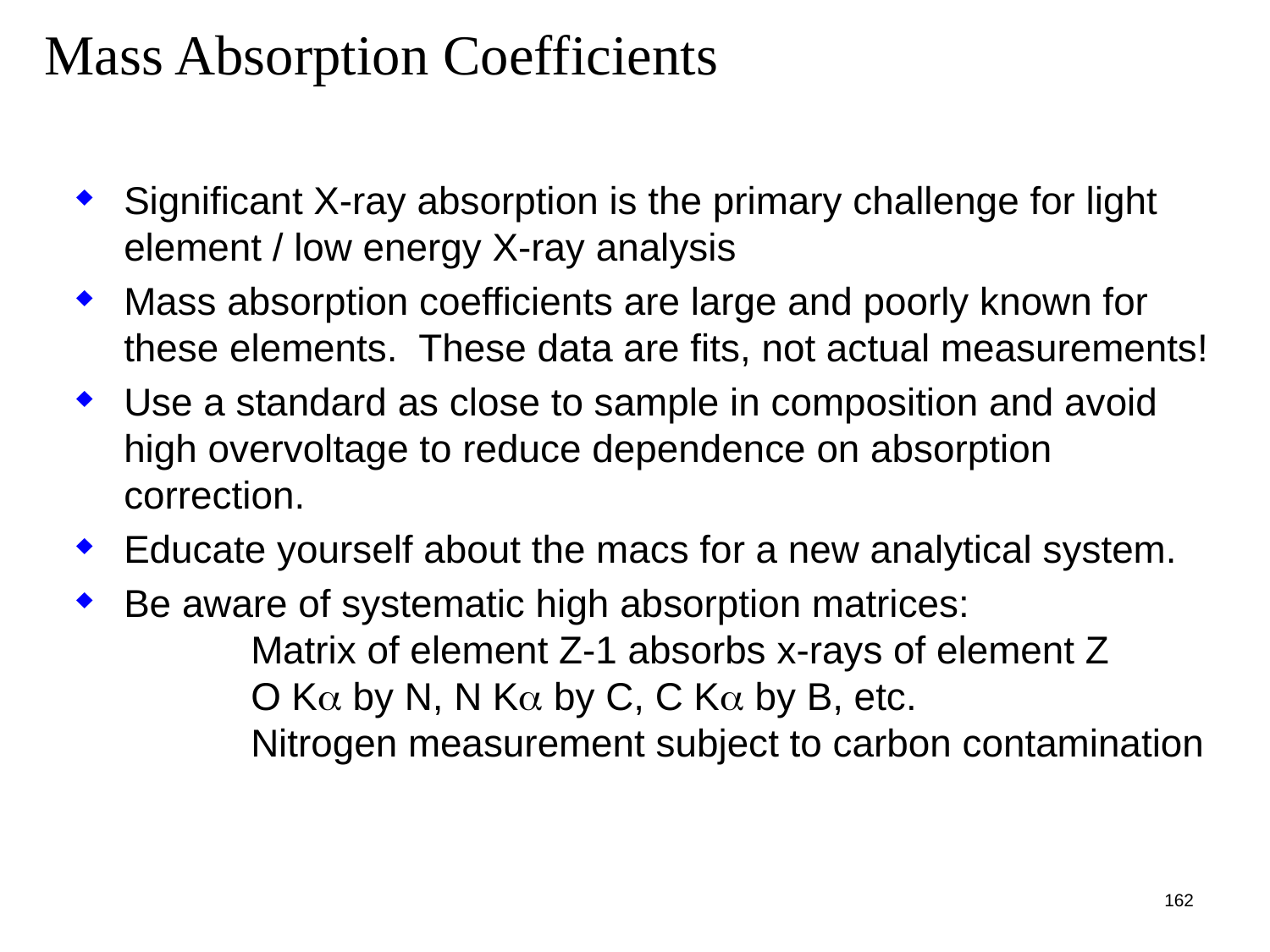

# Mass Absorption Coefficients
Significant X-ray absorption is the primary challenge for light element / low energy X-ray analysis
Mass absorption coefficients are large and poorly known for these elements.  These data are fits, not actual measurements!
Use a standard as close to sample in composition and avoid high overvoltage to reduce dependence on absorption correction.
Educate yourself about the macs for a new analytical system.
Be aware of systematic high absorption matrices:
	Matrix of element Z-1 absorbs x-rays of element Z
	O Kα by N, N Kα by C, C Kα by B, etc.
	Nitrogen measurement subject to carbon contamination
162